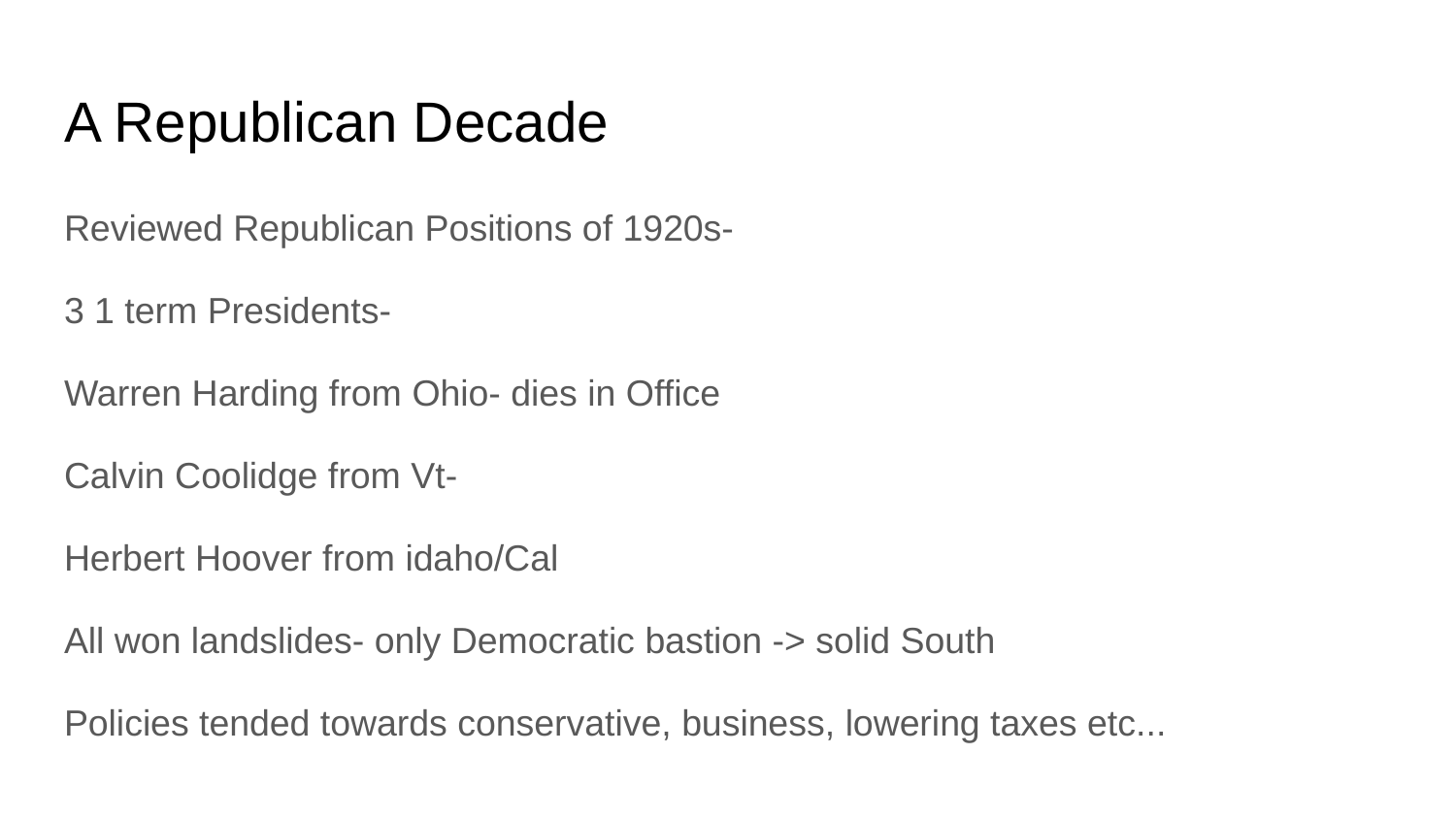

# A Republican Decade
Reviewed Republican Positions of 1920s-
3 1 term Presidents-
Warren Harding from Ohio- dies in Office
Calvin Coolidge from Vt-
Herbert Hoover from idaho/Cal
All won landslides- only Democratic bastion -> solid South
Policies tended towards conservative, business, lowering taxes etc...